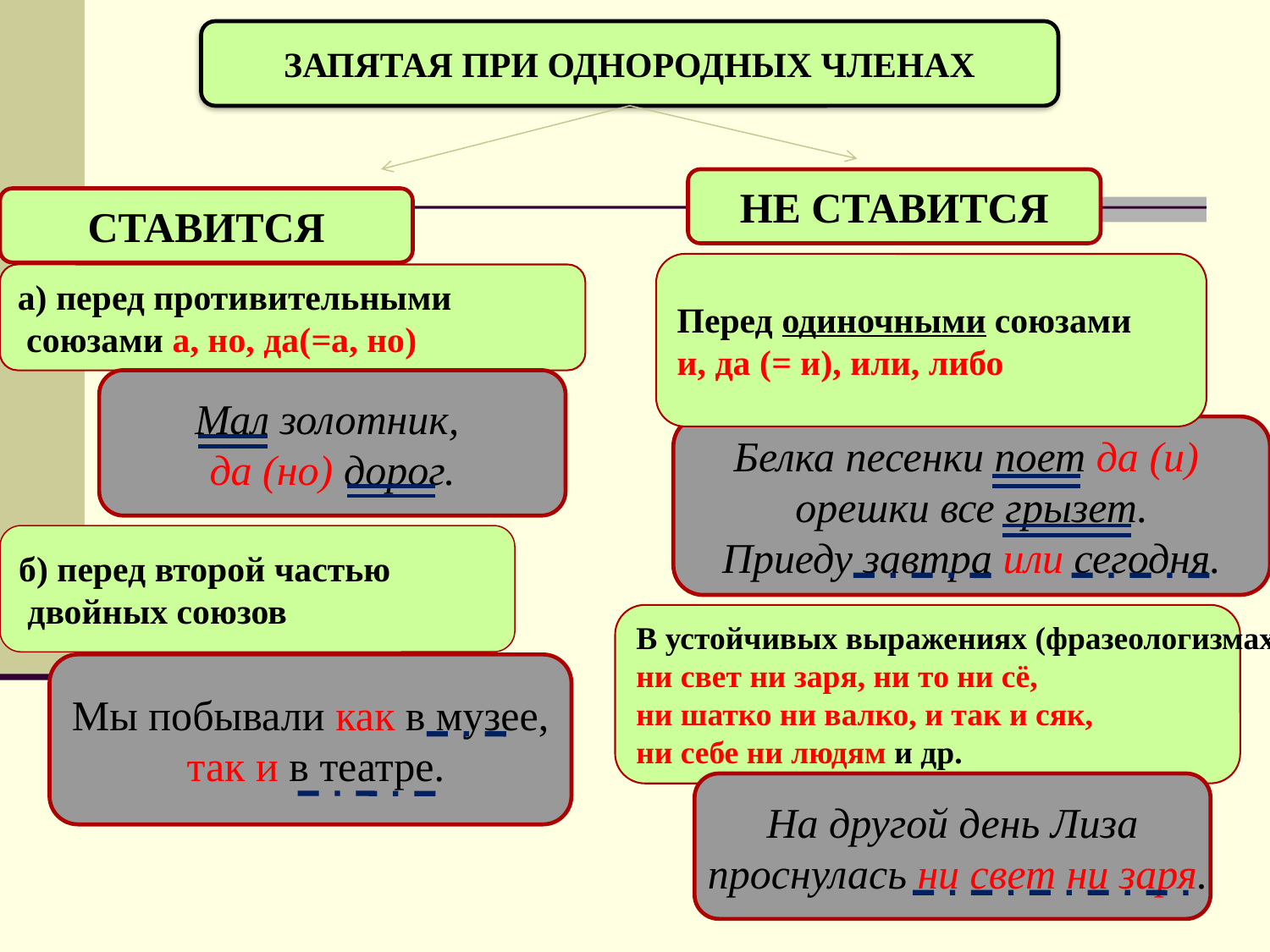

ЗАПЯТАЯ ПРИ ОДНОРОДНЫХ ЧЛЕНАХ
НЕ СТАВИТСЯ
СТАВИТСЯ
Перед одиночными союзами
и, да (= и), или, либо
а) перед противительными
 союзами а, но, да(=а, но)
Мал золотник,
да (но) дорог.
Белка песенки поет да (и)
орешки все грызет.
Приеду завтра или сегодня.
б) перед второй частью
 двойных союзов
В устойчивых выражениях (фразеологизмах):
ни свет ни заря, ни то ни сё,
ни шатко ни валко, и так и сяк,
ни себе ни людям и др.
Мы побывали как в музее,
 так и в театре.
На другой день Лиза
 проснулась ни свет ни заря.